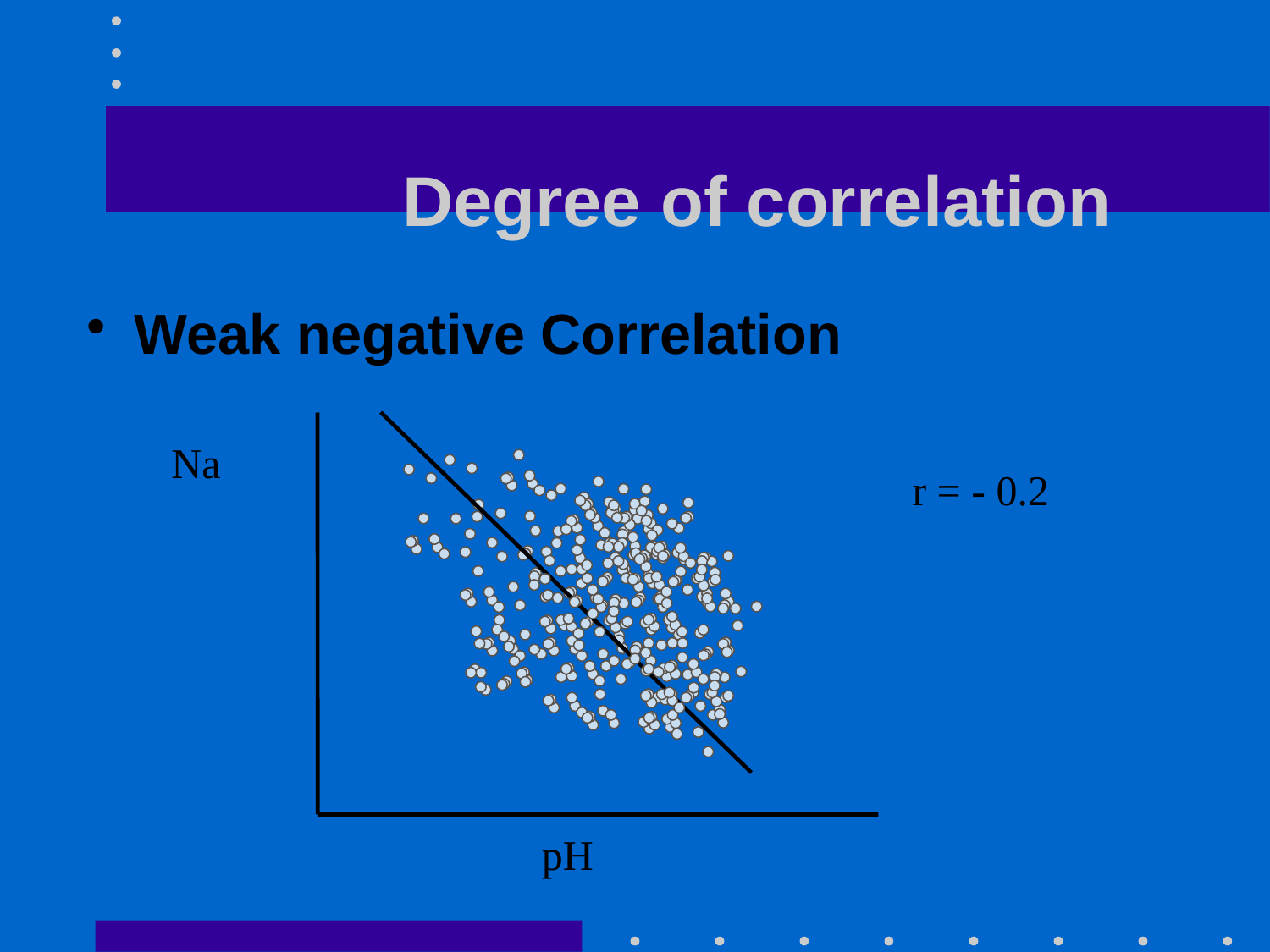

# Degree of correlation
Weak negative Correlation

Na

r = - 0.2

pH